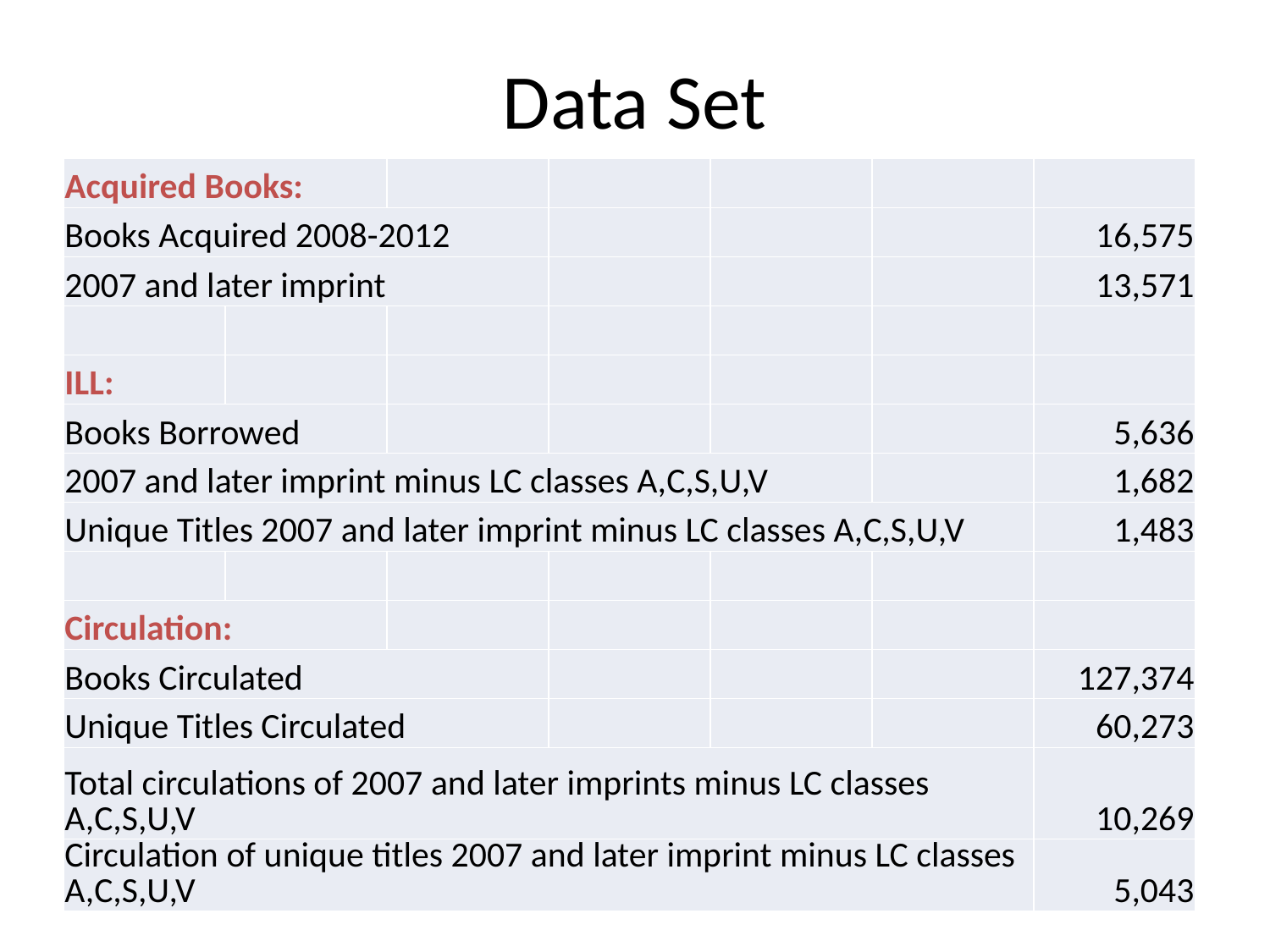

# Data Set
| Acquired Books: |  |  |  |  |  |  |
| --- | --- | --- | --- | --- | --- | --- |
| Books Acquired 2008-2012 |  |  |  |  |  | 16,575 |
| 2007 and later imprint |  |  |  |  |  | 13,571 |
|  |  |  |  |  |  |  |
| ILL: |  |  |  |  |  |  |
| Books Borrowed |  |  |  |  |  | 5,636 |
| 2007 and later imprint minus LC classes A,C,S,U,V |  |  |  |  |  | 1,682 |
| Unique Titles 2007 and later imprint minus LC classes A,C,S,U,V |  |  |  |  |  | 1,483 |
|  |  |  |  |  |  |  |
| Circulation: |  |  |  |  |  |  |
| Books Circulated |  |  |  |  |  | 127,374 |
| Unique Titles Circulated |  |  |  |  |  | 60,273 |
| Total circulations of 2007 and later imprints minus LC classes A,C,S,U,V |  |  |  |  |  | 10,269 |
| Circulation of unique titles 2007 and later imprint minus LC classes A,C,S,U,V |  |  |  |  |  | 5,043 |